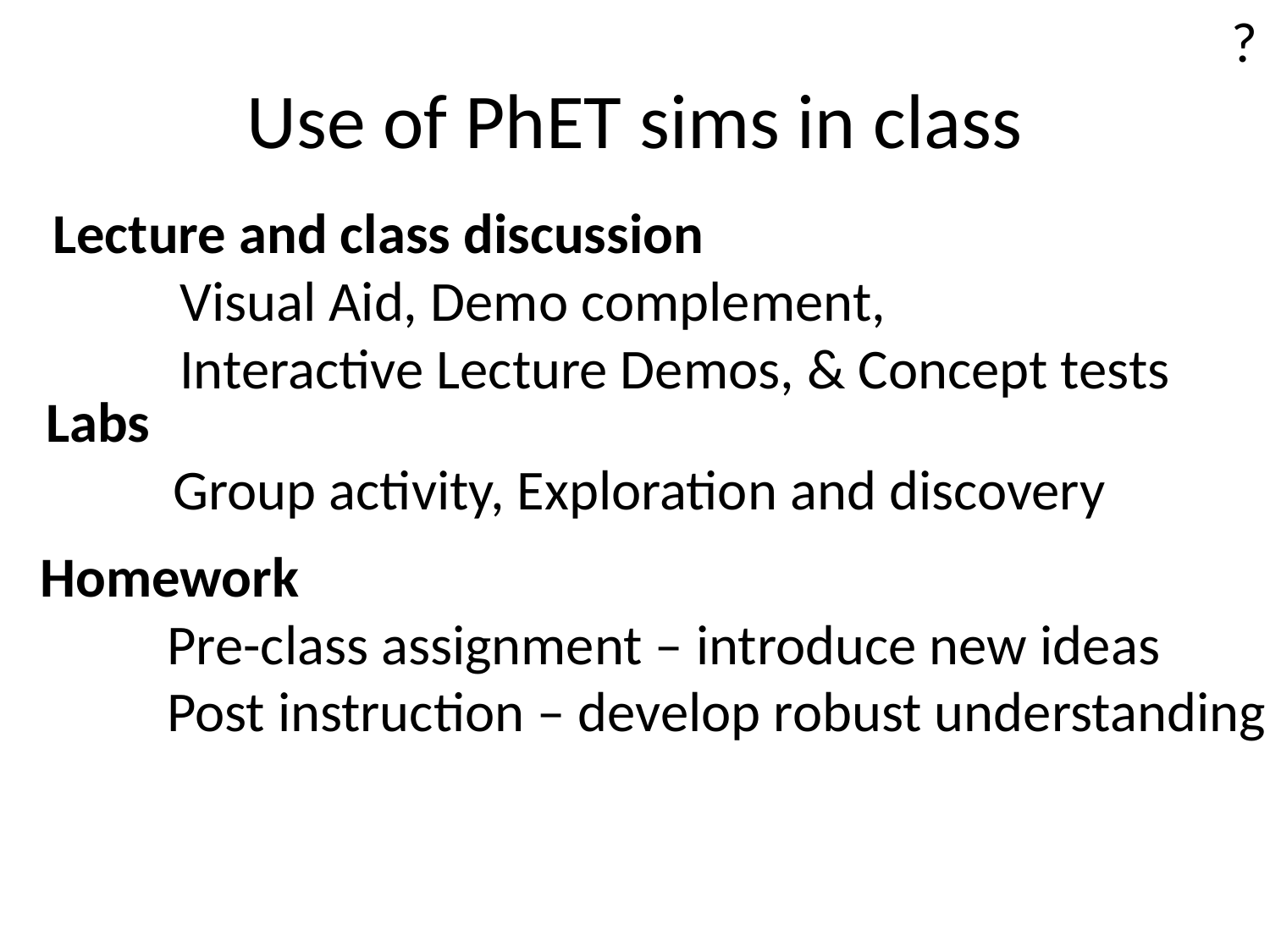

?
# Use of PhET sims in class
Lecture and class discussion
	Visual Aid, Demo complement,
	Interactive Lecture Demos, & Concept tests
Labs
	Group activity, Exploration and discovery
Homework
	Pre-class assignment – introduce new ideas
	Post instruction – develop robust understanding